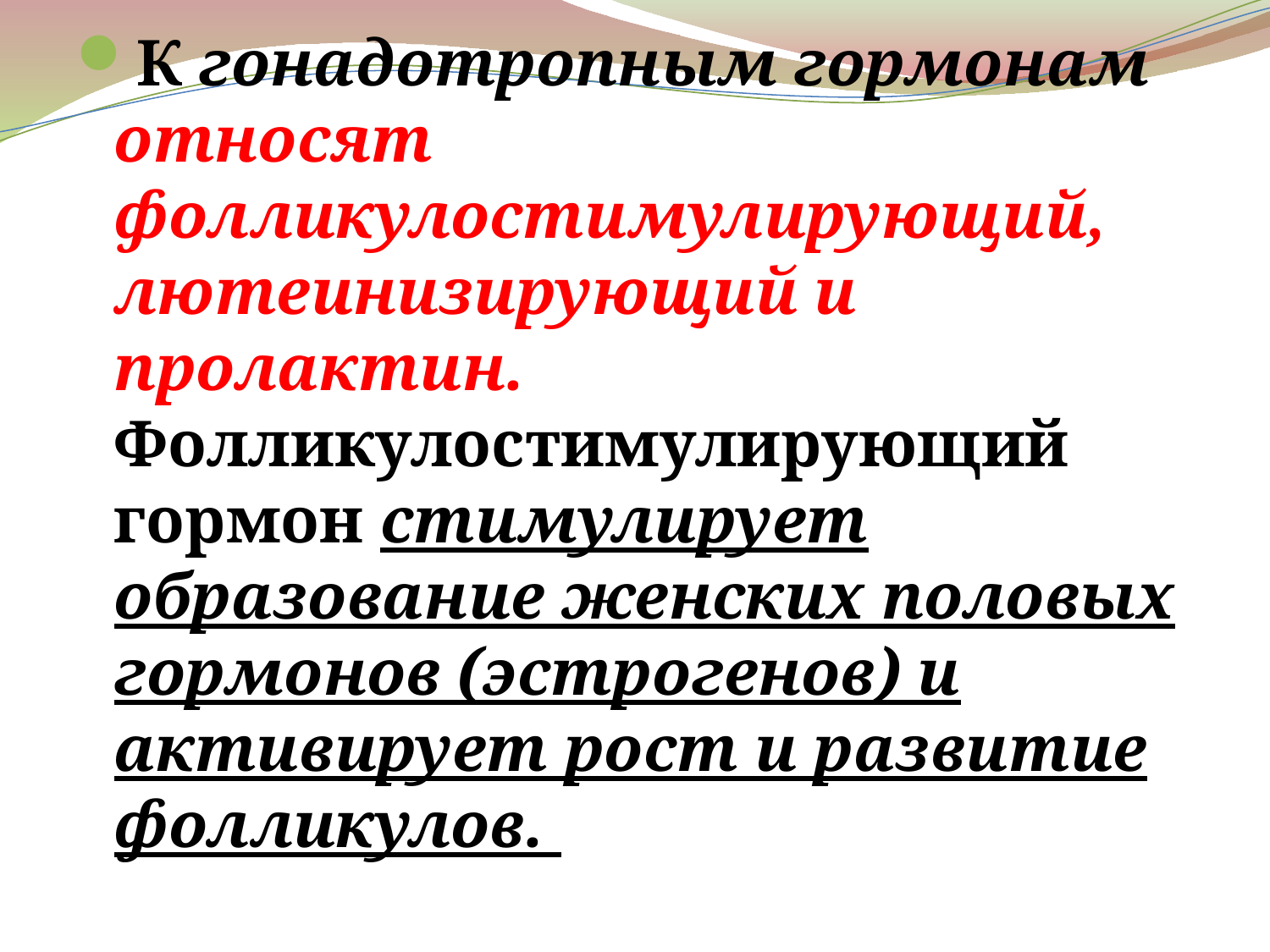

К гонадотропным гормонам относят фолликулостимулирующий, лютеинизирующий и пролактин. Фолликулостимулирующий гормон стимулирует образование женских половых гормонов (эстрогенов) и активирует рост и развитие фолликулов.